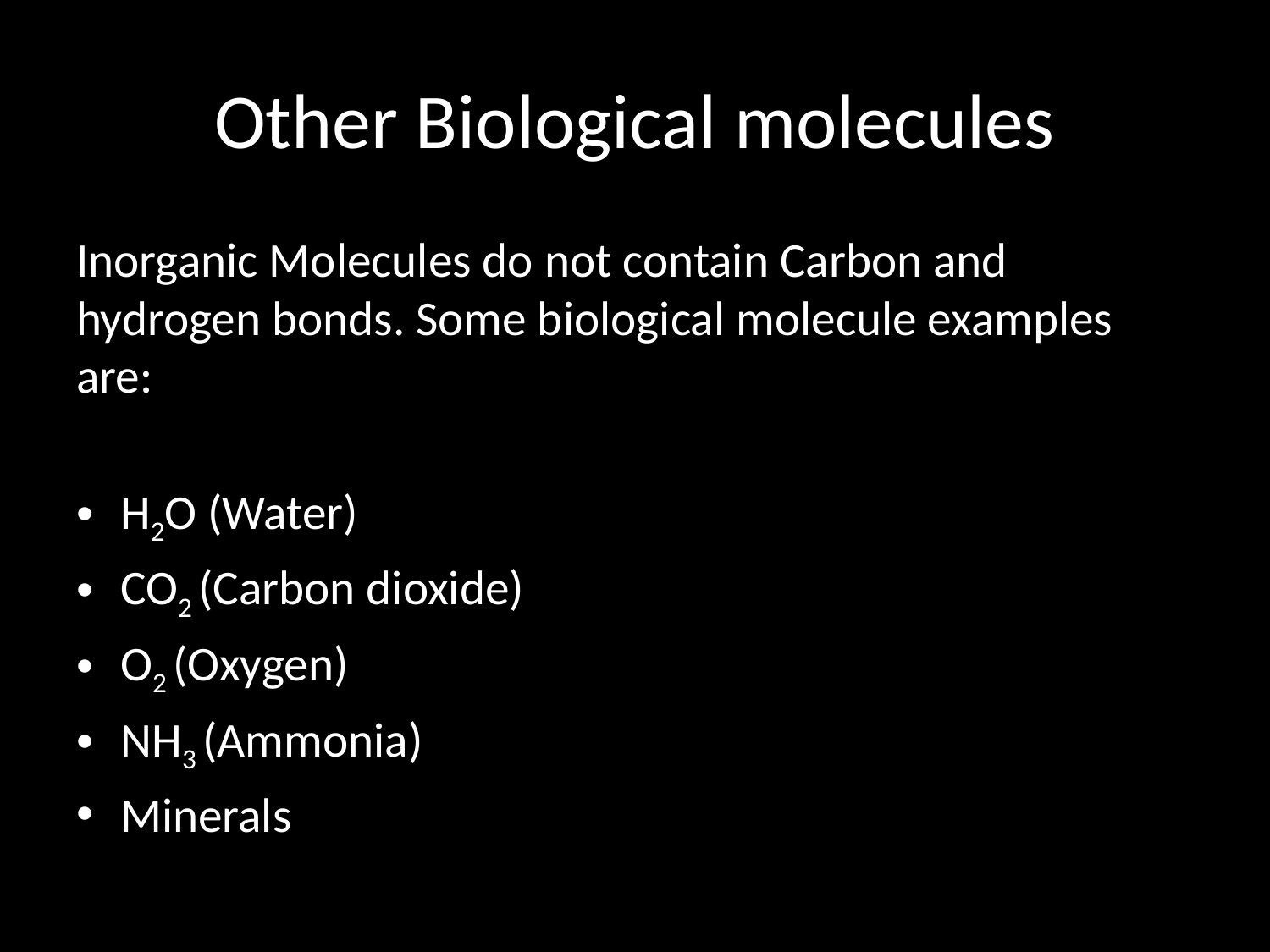

# Other Biological molecules
Inorganic Molecules do not contain Carbon and hydrogen bonds. Some biological molecule examples are:

H2O (Water)
CO2 (Carbon dioxide)
O2 (Oxygen)
NH3 (Ammonia)
Minerals